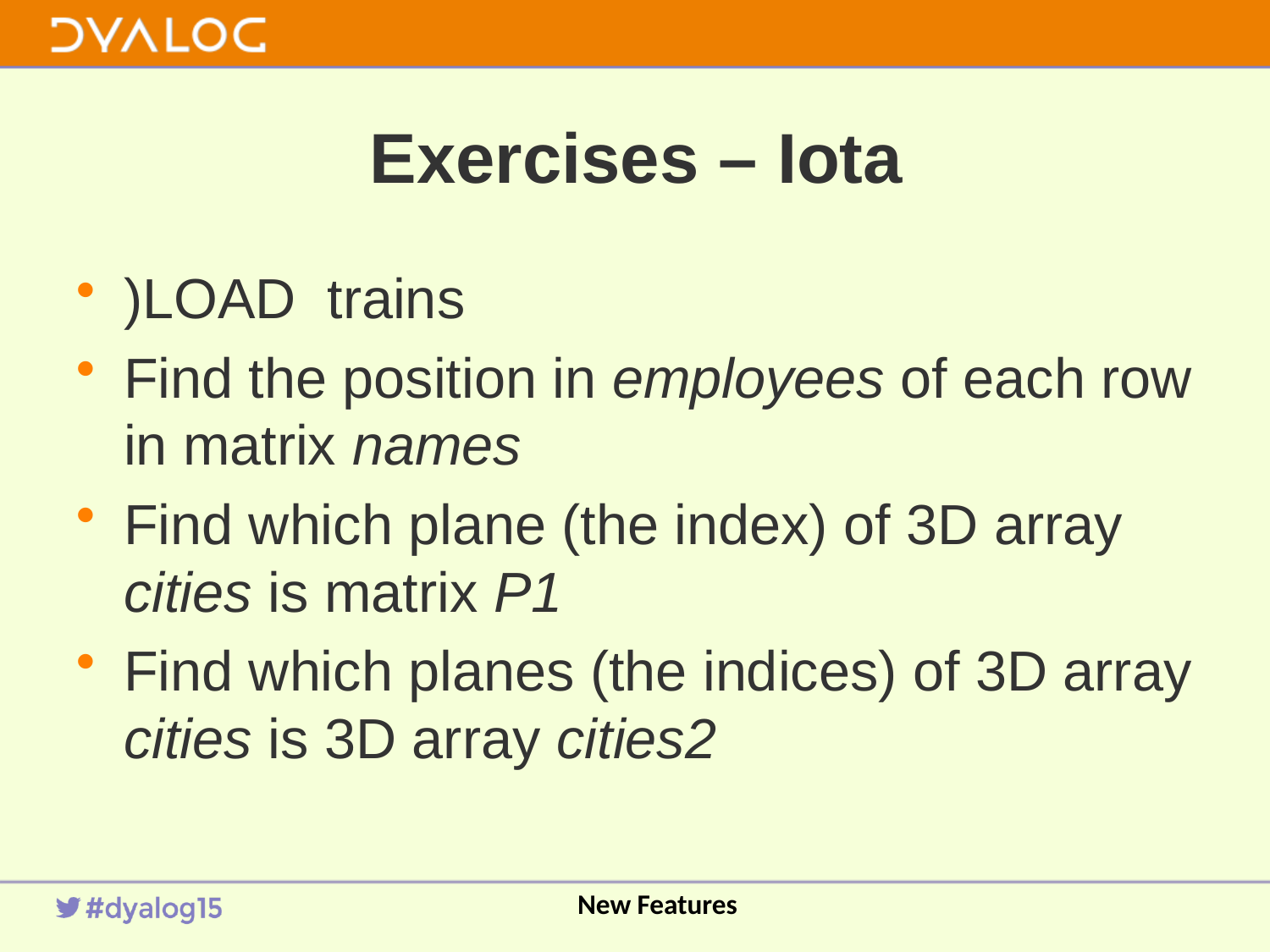

# Exercises – Iota
)LOAD  trains
Find the position in employees of each row in matrix names
Find which plane (the index) of 3D array cities is matrix P1
Find which planes (the indices) of 3D array cities is 3D array cities2

New Features